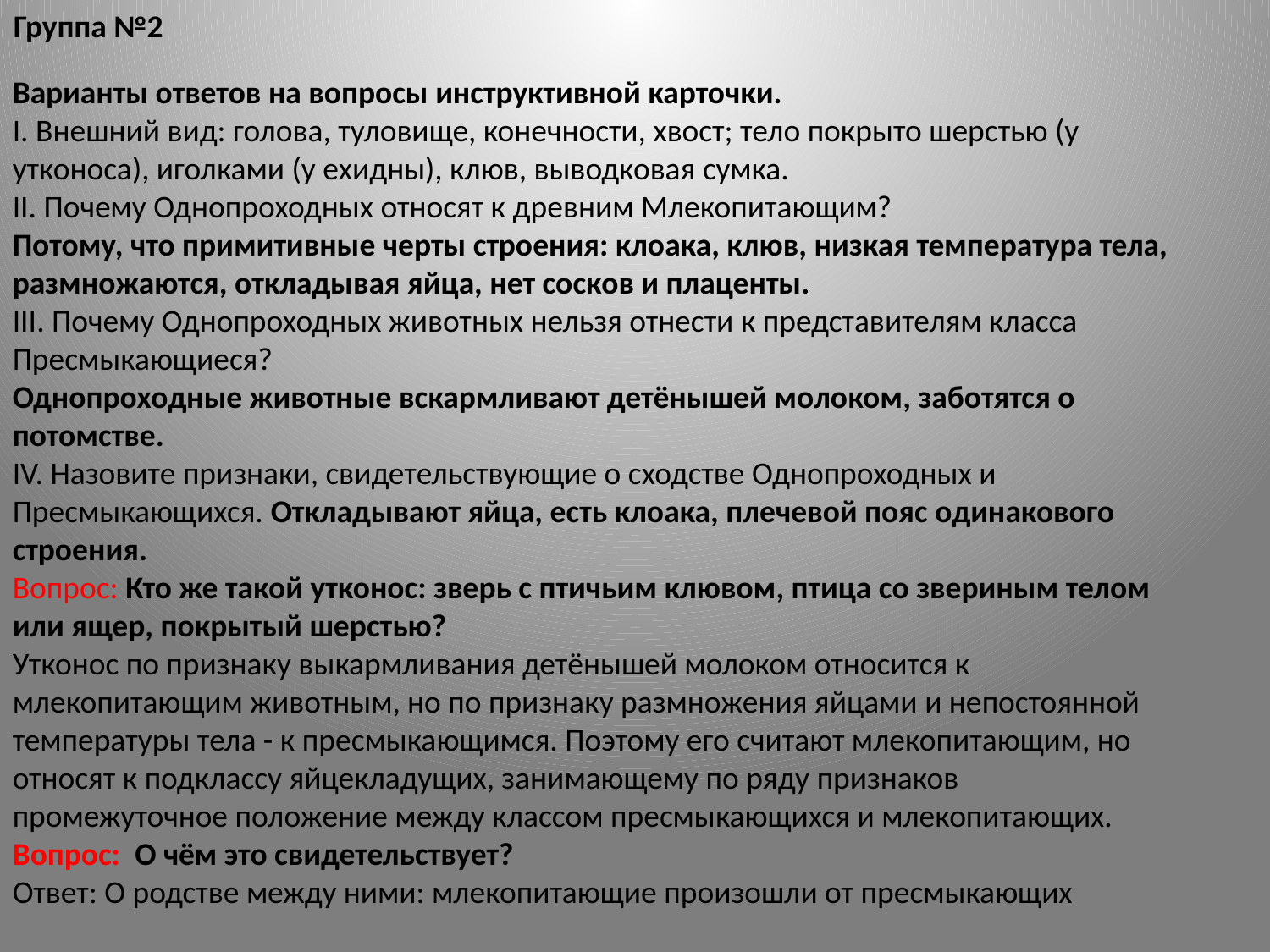

Группа №2
Варианты ответов на вопросы инструктивной карточки.
I. Внешний вид: голова, туловище, конечности, хвост; тело покрыто шерстью (у утконоса), иголками (у ехидны), клюв, выводковая сумка.
II. Почему Однопроходных относят к древним Млекопитающим?
Потому, что примитивные черты строения: клоака, клюв, низкая температура тела, размножаются, откладывая яйца, нет сосков и плаценты.
III. Почему Однопроходных животных нельзя отнести к представителям класса Пресмыкающиеся?
Однопроходные животные вскармливают детёнышей молоком, заботятся о потомстве.
IV. Назовите признаки, свидетельствующие о сходстве Однопроходных и Пресмыкающихся. Откладывают яйца, есть клоака, плечевой пояс одинакового строения.
Вопрос: Кто же такой утконос: зверь с птичьим клювом, птица со звериным телом или ящер, покрытый шерстью?
Утконос по признаку выкармливания детёнышей молоком относится к млекопитающим животным, но по признаку размножения яйцами и непостоянной температуры тела - к пресмыкающимся. Поэтому его считают млекопитающим, но относят к подклассу яйцекладущих, занимающему по ряду признаков промежуточное положение между классом пресмыкающихся и млекопитающих.
Вопрос:  О чём это свидетельствует?
Ответ: О родстве между ними: млекопитающие произошли от пресмыкающих